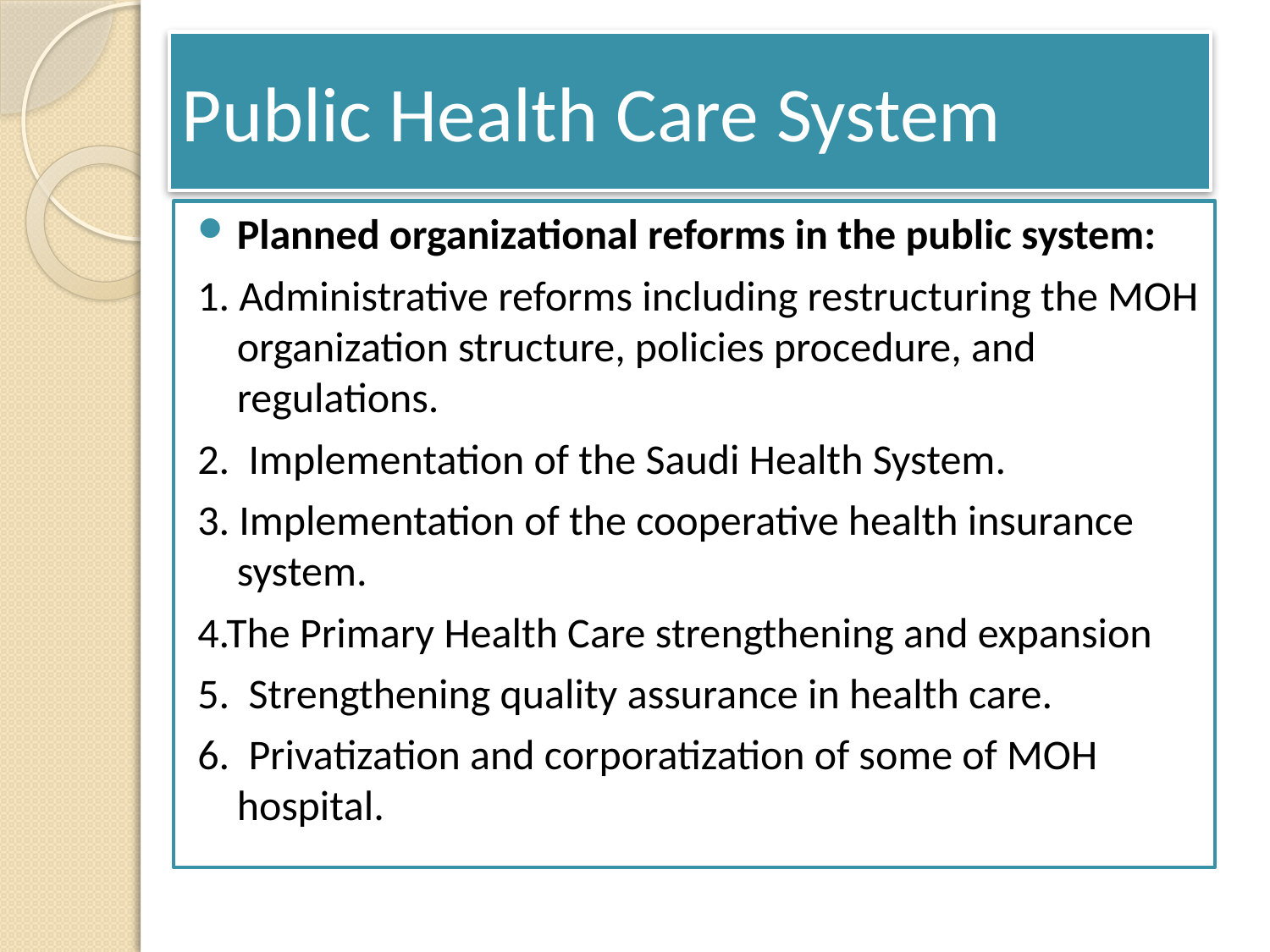

# Public Health Care System
Planned organizational reforms in the public system:
1. Administrative reforms including restructuring the MOH organization structure, policies procedure, and regulations.
2.  Implementation of the Saudi Health System.
3. Implementation of the cooperative health insurance system.
4.The Primary Health Care strengthening and expansion
5.  Strengthening quality assurance in health care.
6.  Privatization and corporatization of some of MOH hospital.